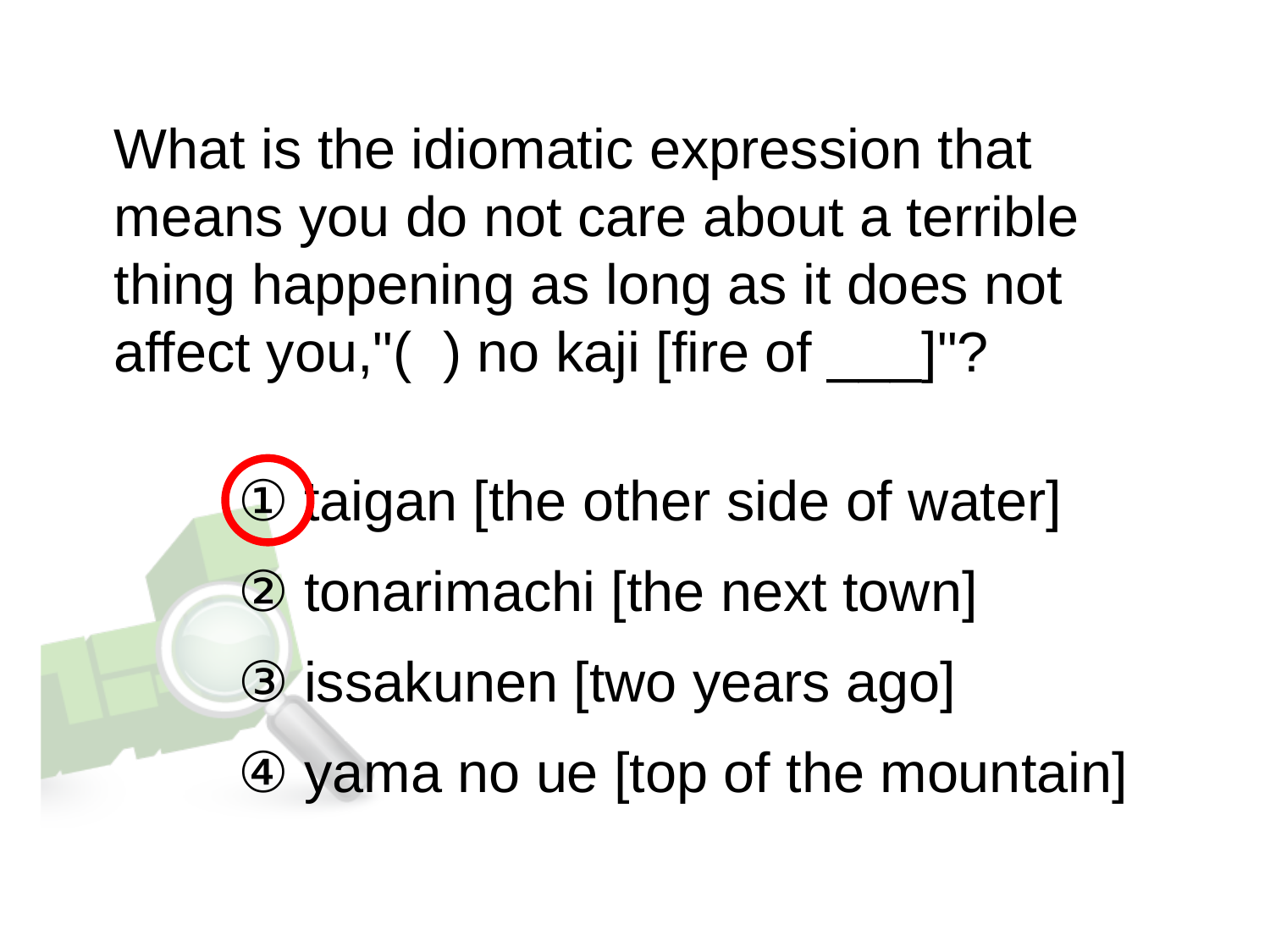

# What is the idiomatic expression that means you do not care about a terrible thing happening as long as it does not affect you,"(  ) no kaji [fire of ___]"?
① taigan [the other side of water]
② tonarimachi [the next town]
③ issakunen [two years ago]
④ yama no ue [top of the mountain]